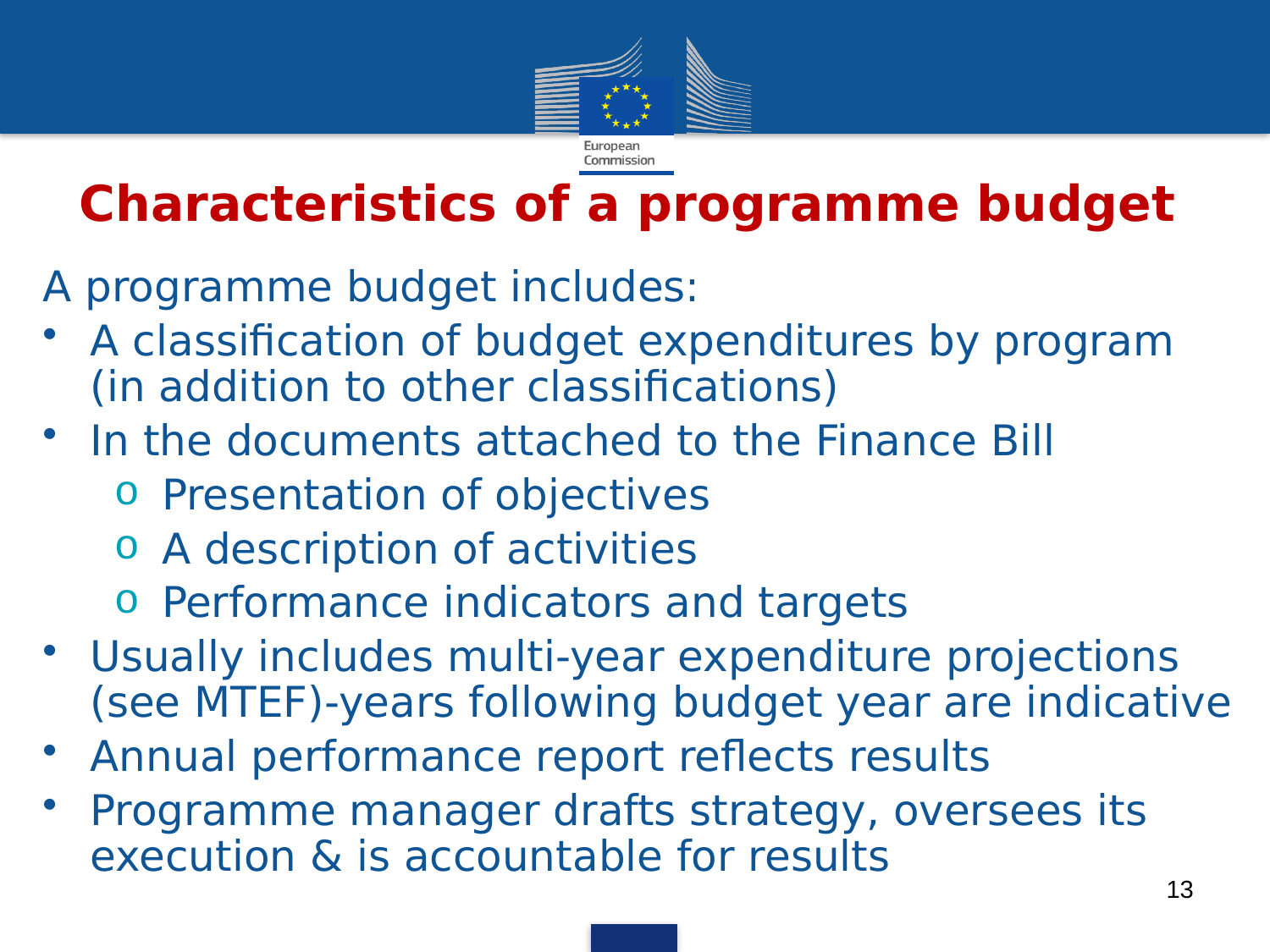

# Characteristics of a programme budget
A programme budget includes:
A classification of budget expenditures by program (in addition to other classifications)
In the documents attached to the Finance Bill
Presentation of objectives
A description of activities
Performance indicators and targets
Usually includes multi-year expenditure projections (see MTEF)-years following budget year are indicative
Annual performance report reflects results
Programme manager drafts strategy, oversees its execution & is accountable for results
13